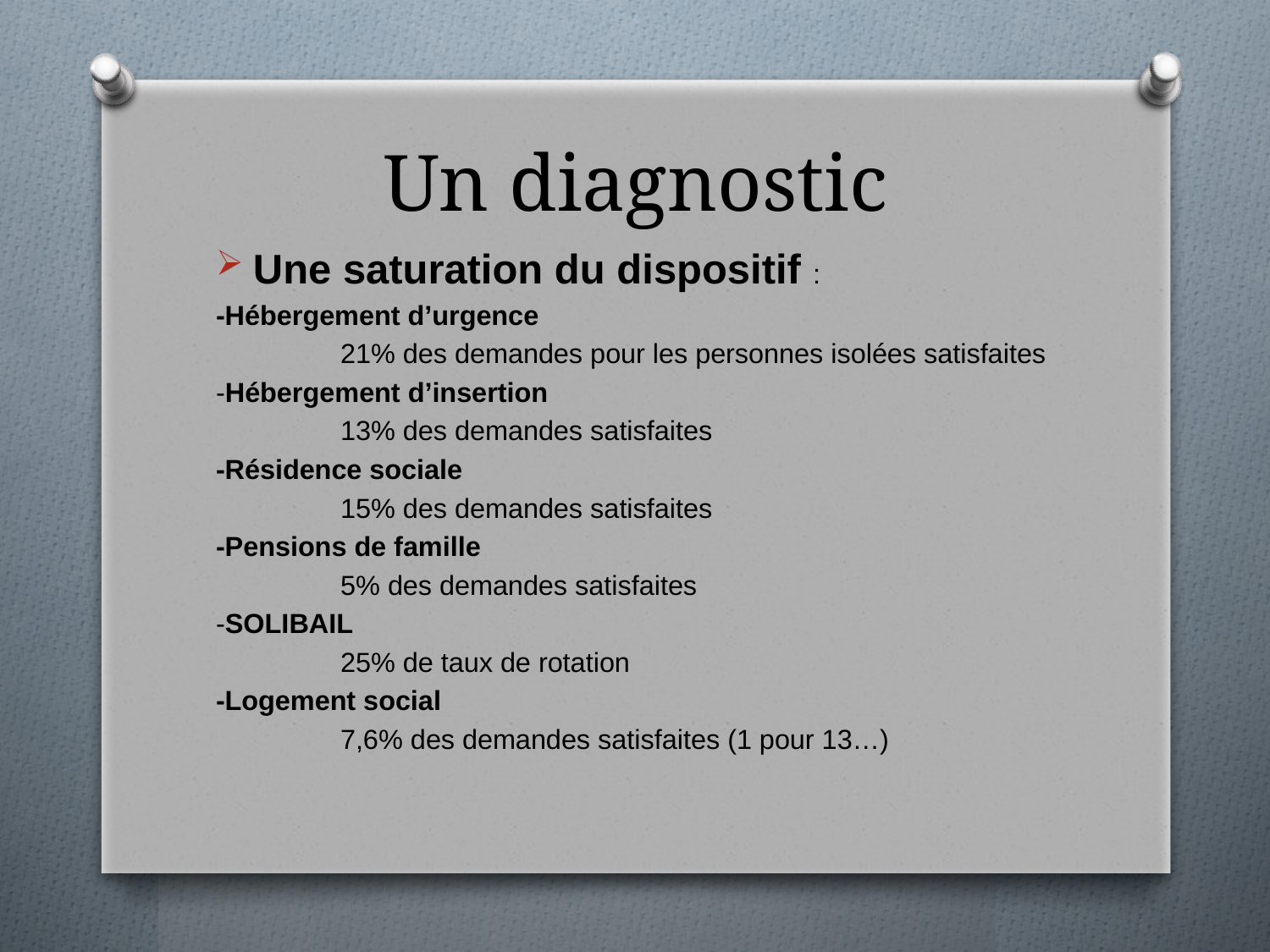

# Un diagnostic
Une saturation du dispositif :
-Hébergement d’urgence
	21% des demandes pour les personnes isolées satisfaites
-Hébergement d’insertion
	13% des demandes satisfaites
-Résidence sociale
	15% des demandes satisfaites
-Pensions de famille
	5% des demandes satisfaites
-SOLIBAIL
	25% de taux de rotation
-Logement social
	7,6% des demandes satisfaites (1 pour 13…)